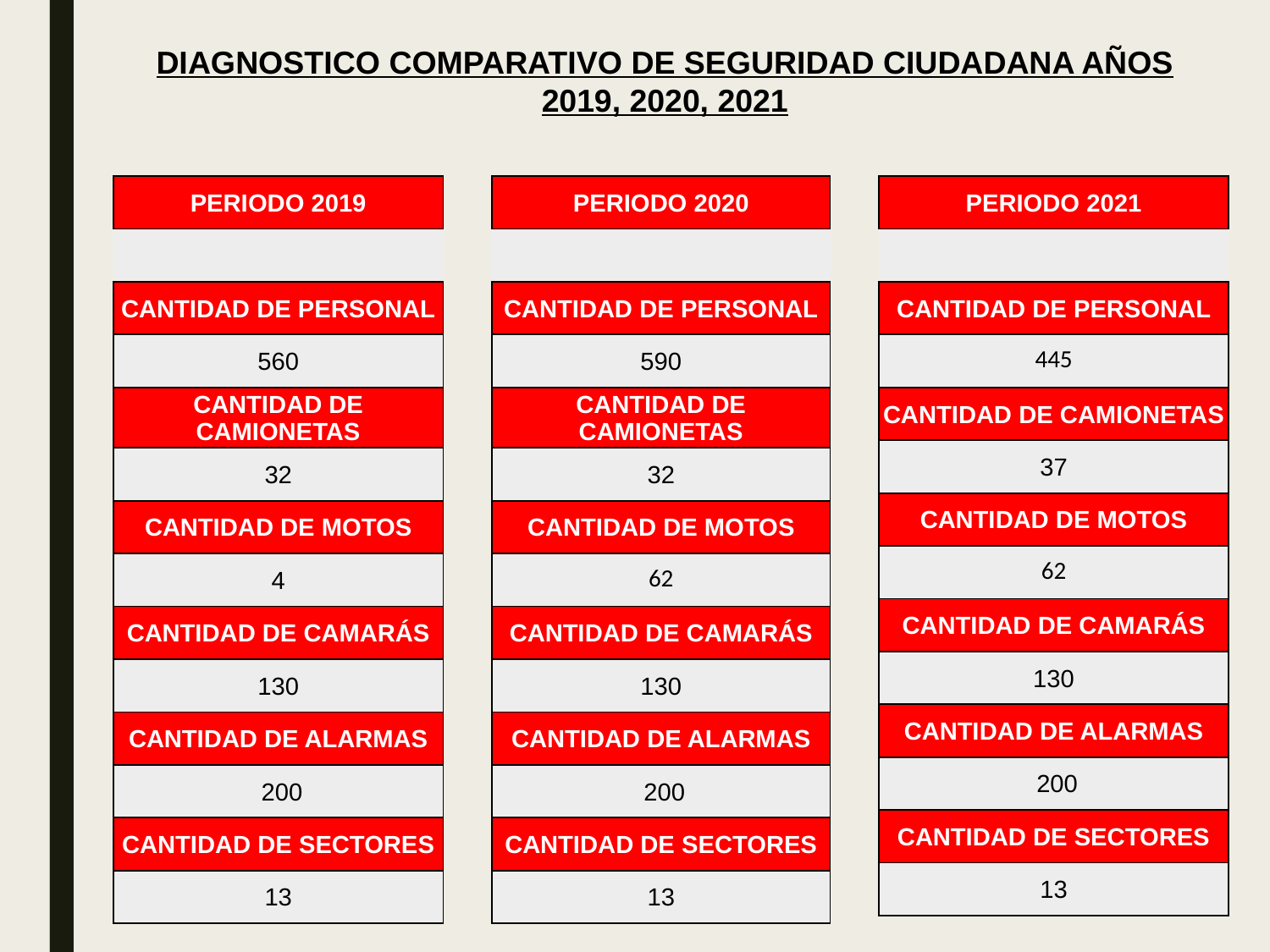

DIAGNOSTICO COMPARATIVO DE SEGURIDAD CIUDADANA AÑOS 2019, 2020, 2021
| PERIODO 2019 |
| --- |
|  |
| CANTIDAD DE PERSONAL |
| 560 |
| CANTIDAD DE CAMIONETAS |
| 32 |
| CANTIDAD DE MOTOS |
| 4 |
| CANTIDAD DE CAMARÁS |
| 130 |
| CANTIDAD DE ALARMAS |
| 200 |
| CANTIDAD DE SECTORES |
| 13 |
| PERIODO 2020 |
| --- |
|  |
| CANTIDAD DE PERSONAL |
| 590 |
| CANTIDAD DE CAMIONETAS |
| 32 |
| CANTIDAD DE MOTOS |
| 62 |
| CANTIDAD DE CAMARÁS |
| 130 |
| CANTIDAD DE ALARMAS |
| 200 |
| CANTIDAD DE SECTORES |
| 13 |
| PERIODO 2021 |
| --- |
|  |
| CANTIDAD DE PERSONAL |
| 445 |
| CANTIDAD DE CAMIONETAS |
| 37 |
| CANTIDAD DE MOTOS |
| 62 |
| CANTIDAD DE CAMARÁS |
| 130 |
| CANTIDAD DE ALARMAS |
| 200 |
| CANTIDAD DE SECTORES |
| 13 |